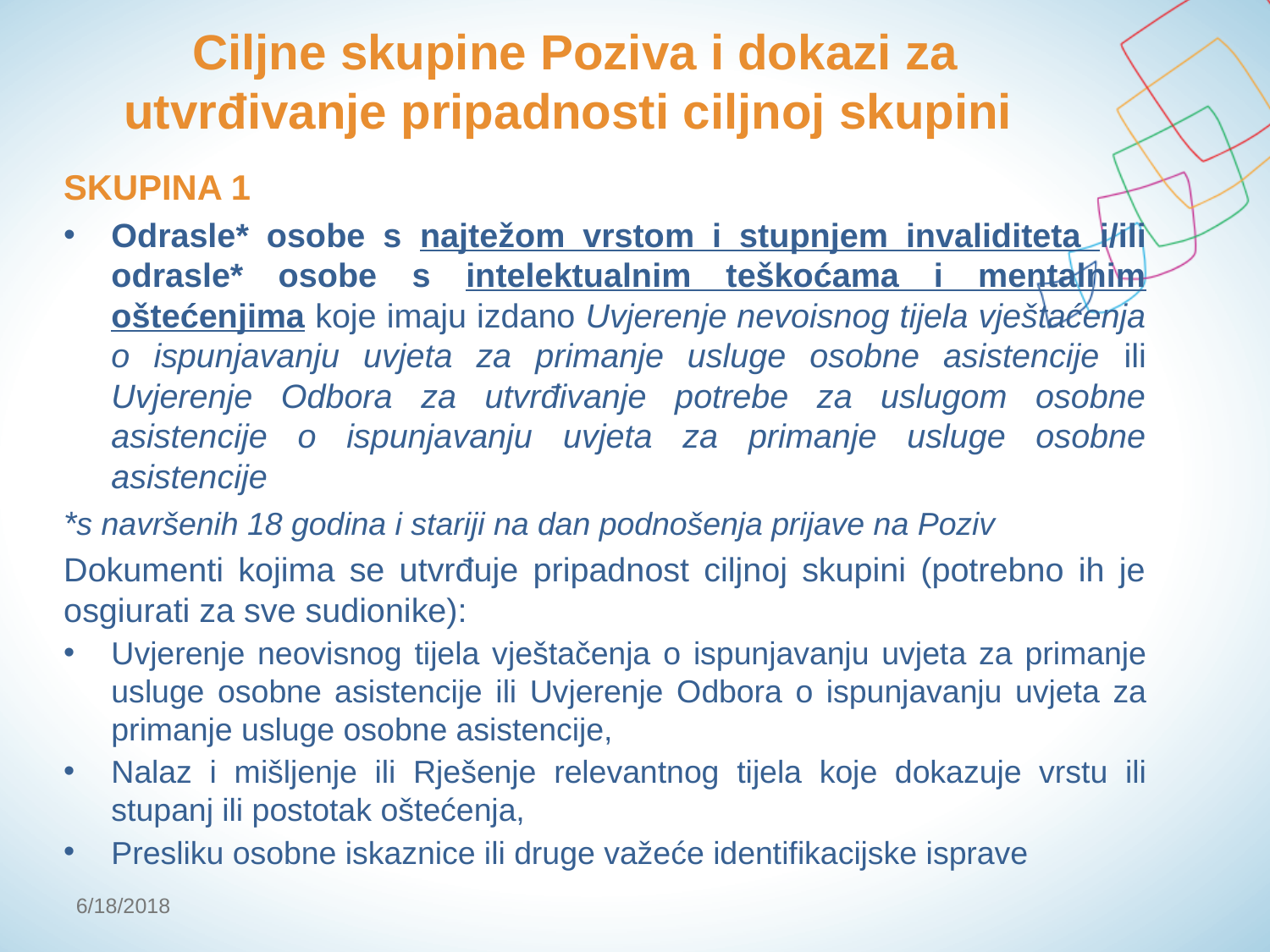

# Ciljne skupine Poziva i dokazi za utvrđivanje pripadnosti ciljnoj skupini
SKUPINA 1
Odrasle* osobe s najtežom vrstom i stupnjem invaliditeta i/ili odrasle* osobe s intelektualnim teškoćama i mentalnim oštećenjima koje imaju izdano Uvjerenje nevoisnog tijela vještaćenja o ispunjavanju uvjeta za primanje usluge osobne asistencije ili Uvjerenje Odbora za utvrđivanje potrebe za uslugom osobne asistencije o ispunjavanju uvjeta za primanje usluge osobne asistencije
*s navršenih 18 godina i stariji na dan podnošenja prijave na Poziv
Dokumenti kojima se utvrđuje pripadnost ciljnoj skupini (potrebno ih je osgiurati za sve sudionike):
Uvjerenje neovisnog tijela vještačenja o ispunjavanju uvjeta za primanje usluge osobne asistencije ili Uvjerenje Odbora o ispunjavanju uvjeta za primanje usluge osobne asistencije,
Nalaz i mišljenje ili Rješenje relevantnog tijela koje dokazuje vrstu ili stupanj ili postotak oštećenja,
Presliku osobne iskaznice ili druge važeće identifikacijske isprave